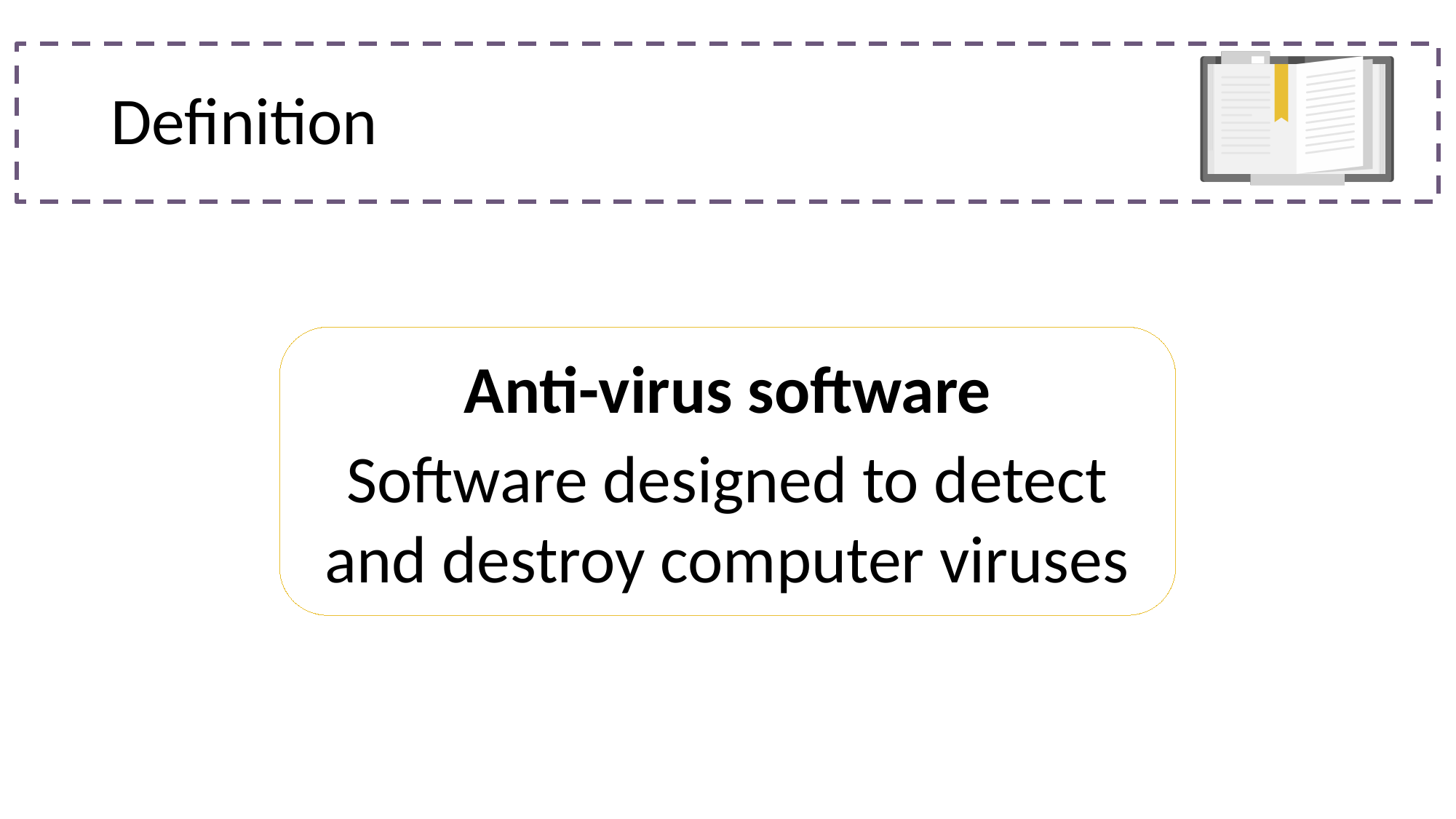

# Definition
Anti-virus software
Software designed to detect and destroy computer viruses